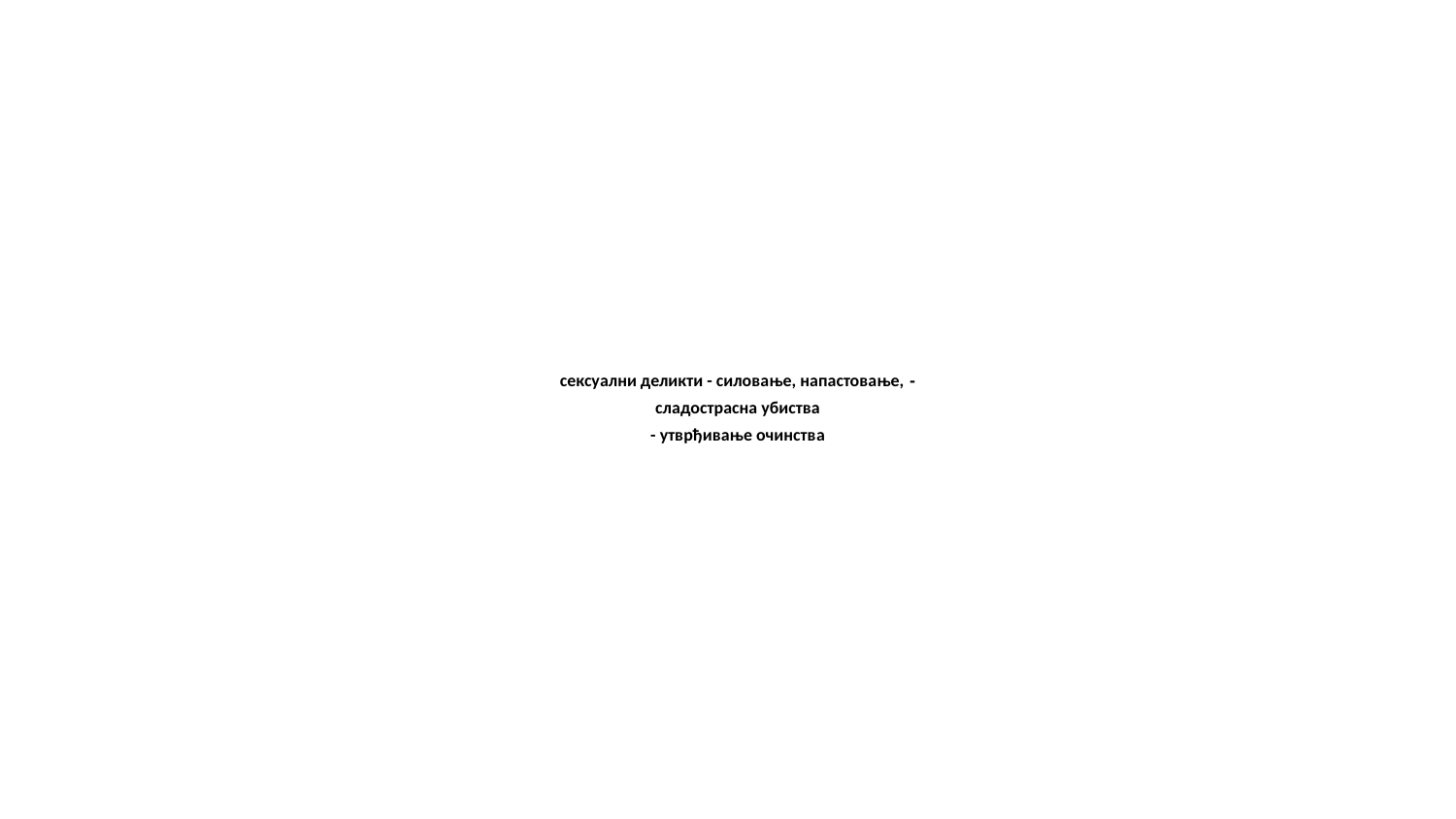

# - сексуални деликти - силовање, напастовање, сладострасна убиства - утврђивање очинствa